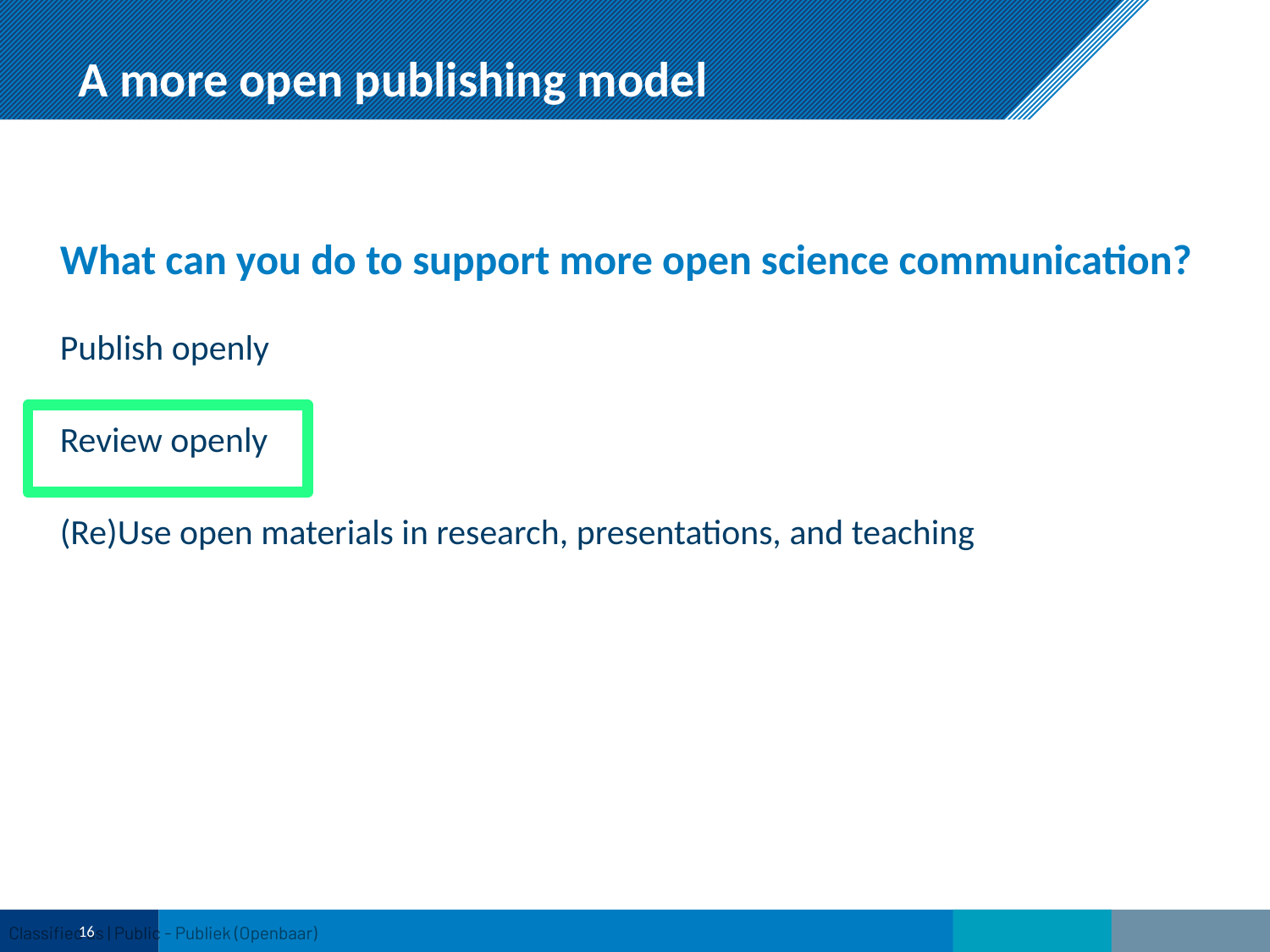

# A more open publishing model

What can you do to support more open science communication?

Publish openly

Review openly

(Re)Use open materials in research, presentations, and teaching

16